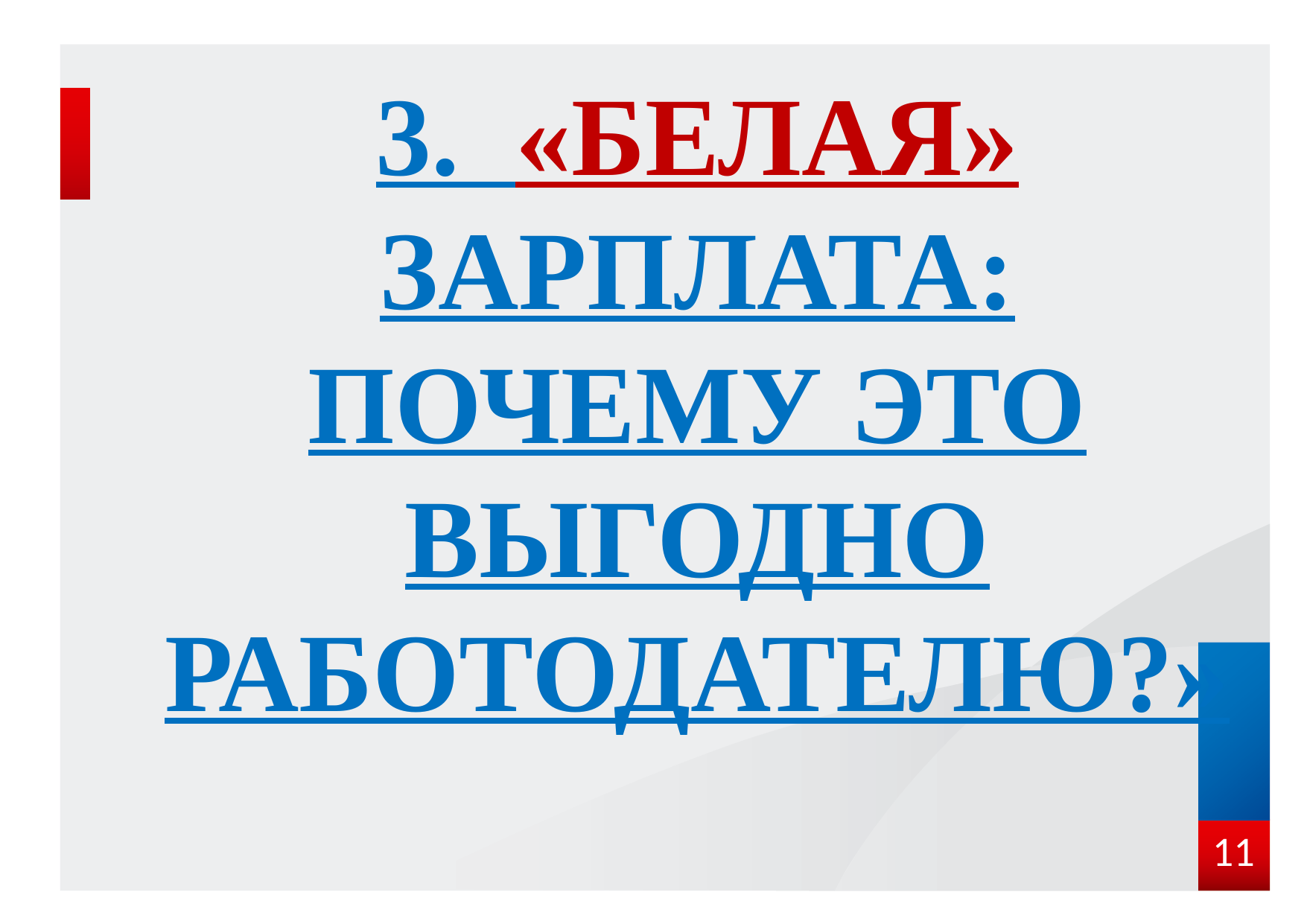

3.  «Белая» зарплата: почему это выгодно работодателю?»

11